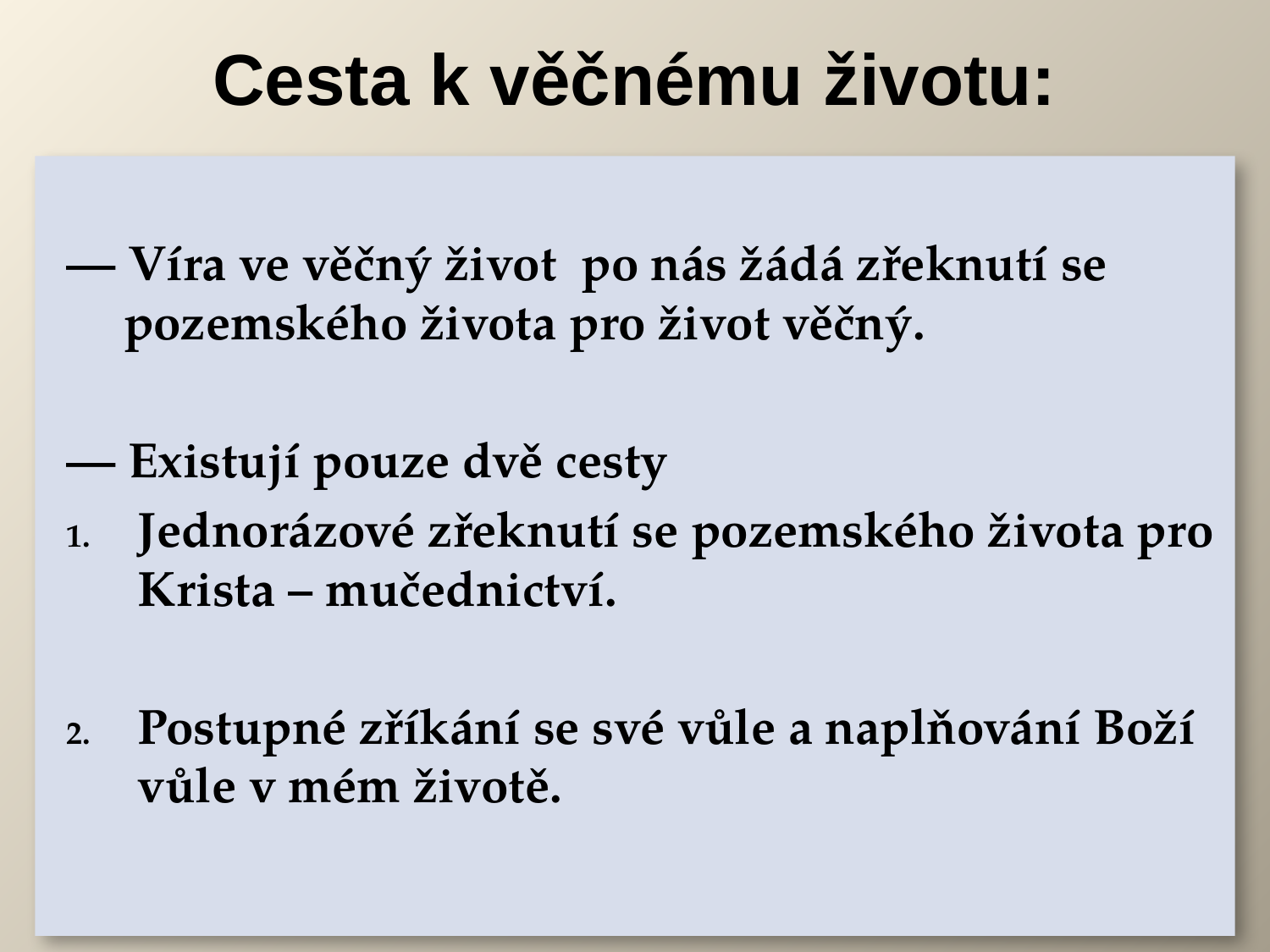

# Cesta k věčnému životu:

— Víra ve věčný život  po nás žádá zřeknutí se pozemského života pro život věčný.

— Existují pouze dvě cesty
Jednorázové zřeknutí se pozemského života pro Krista – mučednictví.

Postupné zříkání se své vůle a naplňování Boží vůle v mém životě.